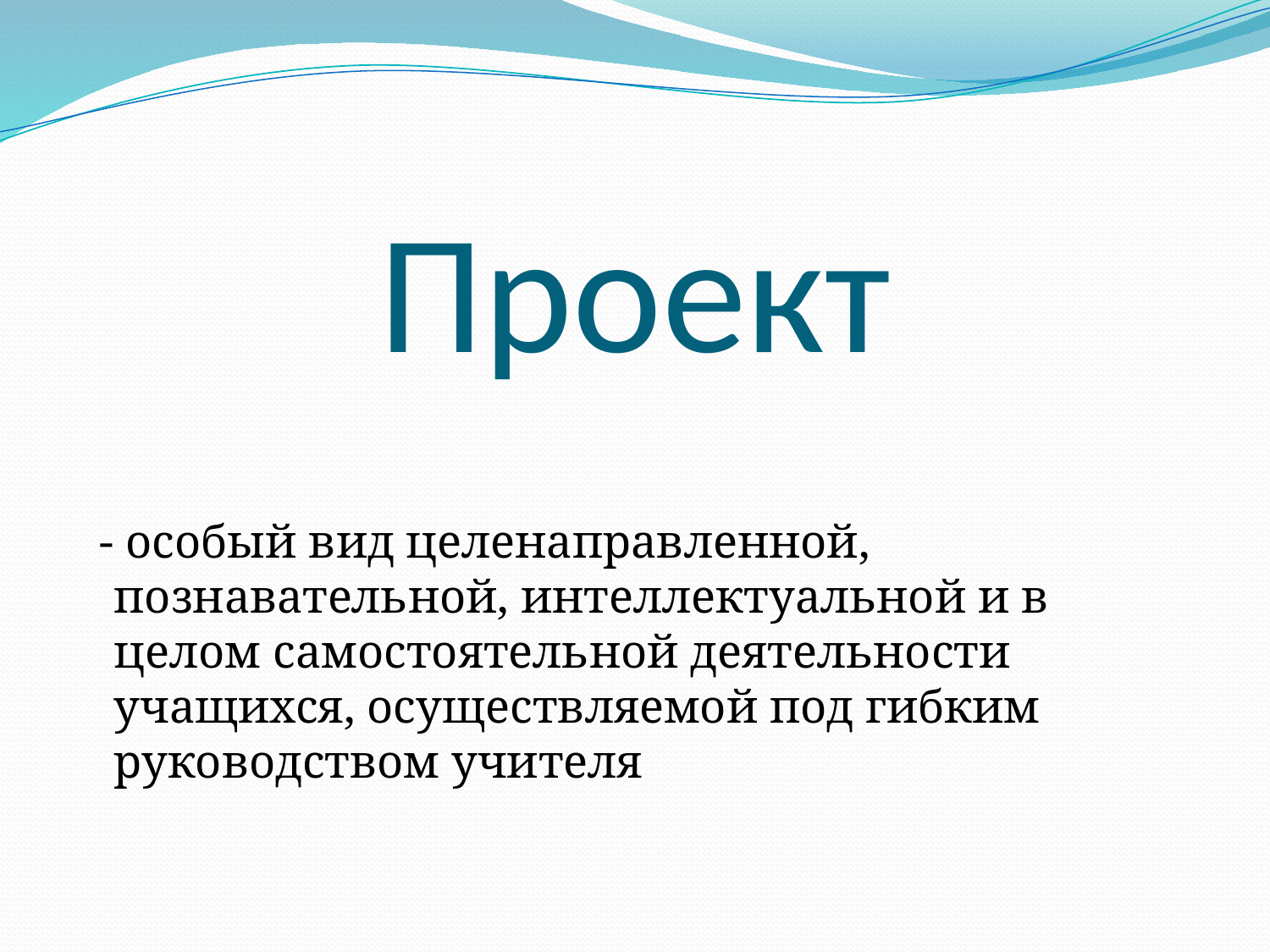

# Проект
  - особый вид целенаправленной, познавательной, интеллектуальной и в целом самостоятельной деятельности учащихся, осуществляемой под гибким руководством учителя